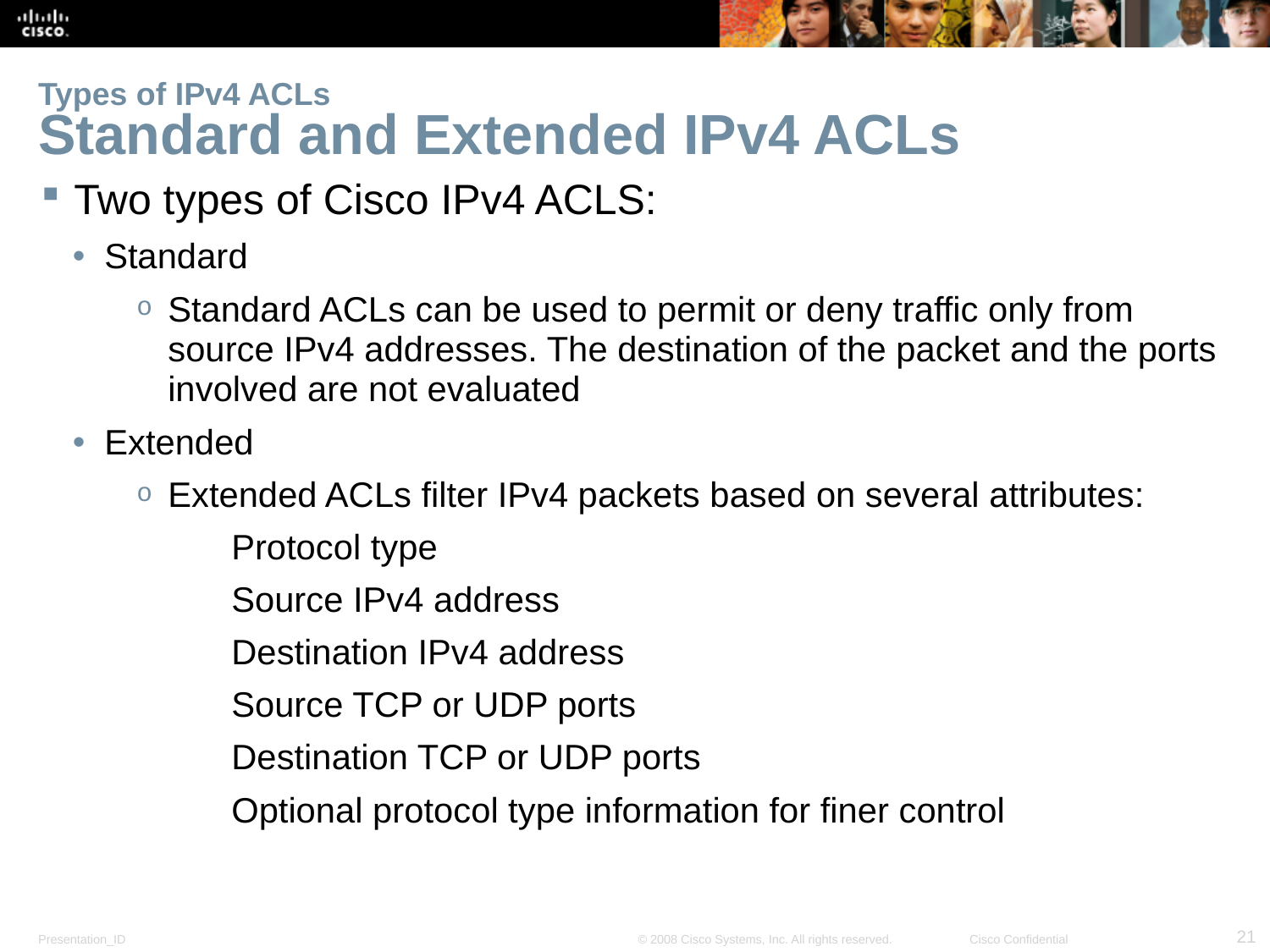

# Types of IPv4 ACLs Standard and Extended IPv4 ACLs
Two types of Cisco IPv4 ACLS:
Standard
Standard ACLs can be used to permit or deny traffic only from source IPv4 addresses. The destination of the packet and the ports involved are not evaluated
Extended
Extended ACLs filter IPv4 packets based on several attributes:
Protocol type
Source IPv4 address
Destination IPv4 address
Source TCP or UDP ports
Destination TCP or UDP ports
Optional protocol type information for finer control